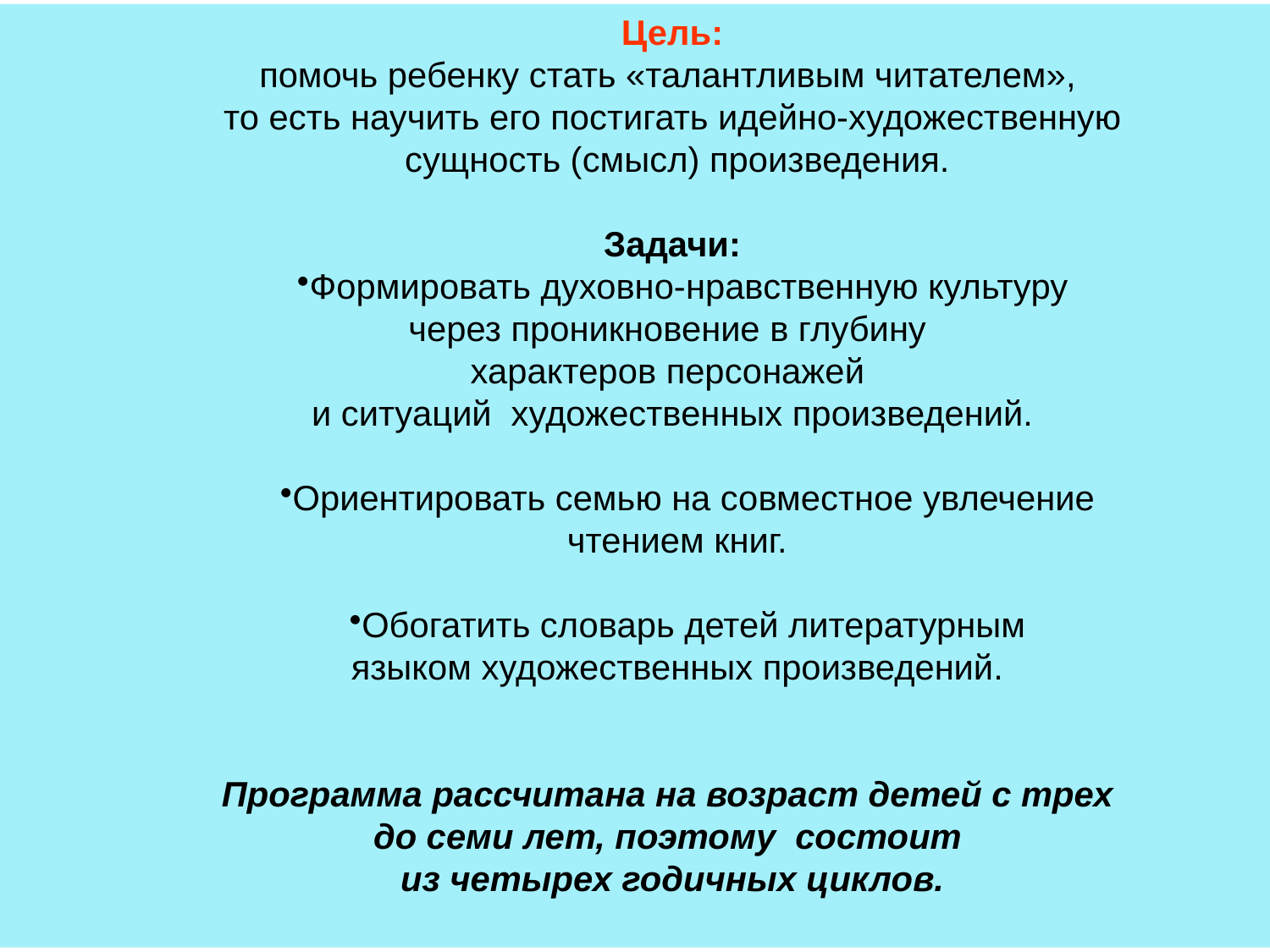

Цель:
помочь ребенку стать «талантливым читателем»,
то есть научить его постигать идейно-художественную
 сущность (смысл) произведения.

Задачи:
Формировать духовно-нравственную культуру
через проникновение в глубину
характеров персонажей
и ситуаций  художественных произведений.

Ориентировать семью на совместное увлечение
 чтением книг.

Обогатить словарь детей литературным
 языком художественных произведений.

Программа рассчитана на возраст детей с трех
до семи лет, поэтому  состоит
из четырех годичных циклов.